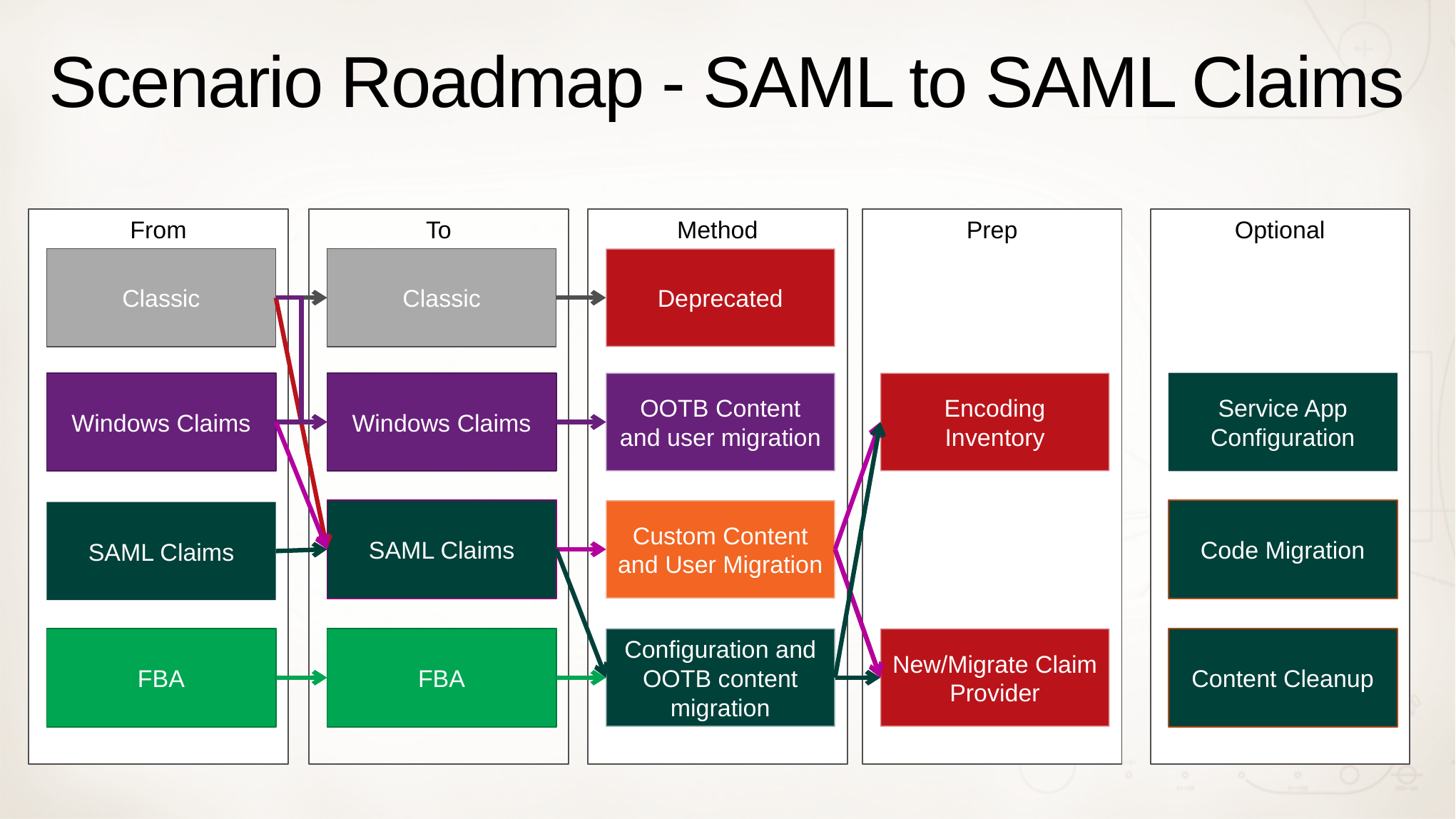

# Scenario Roadmap - SAML to SAML Claims
From
To
Method
Prep
Optional
Classic
Deprecated
Windows Claims
OOTB Content and user migration
Custom Content and User Migration
FBA
Classic
Windows Claims
Encoding Inventory
Service App Configuration
SAML Claims
Code Migration
SAML Claims
FBA
Configuration and OOTB content migration
New/Migrate Claim Provider
Content Cleanup